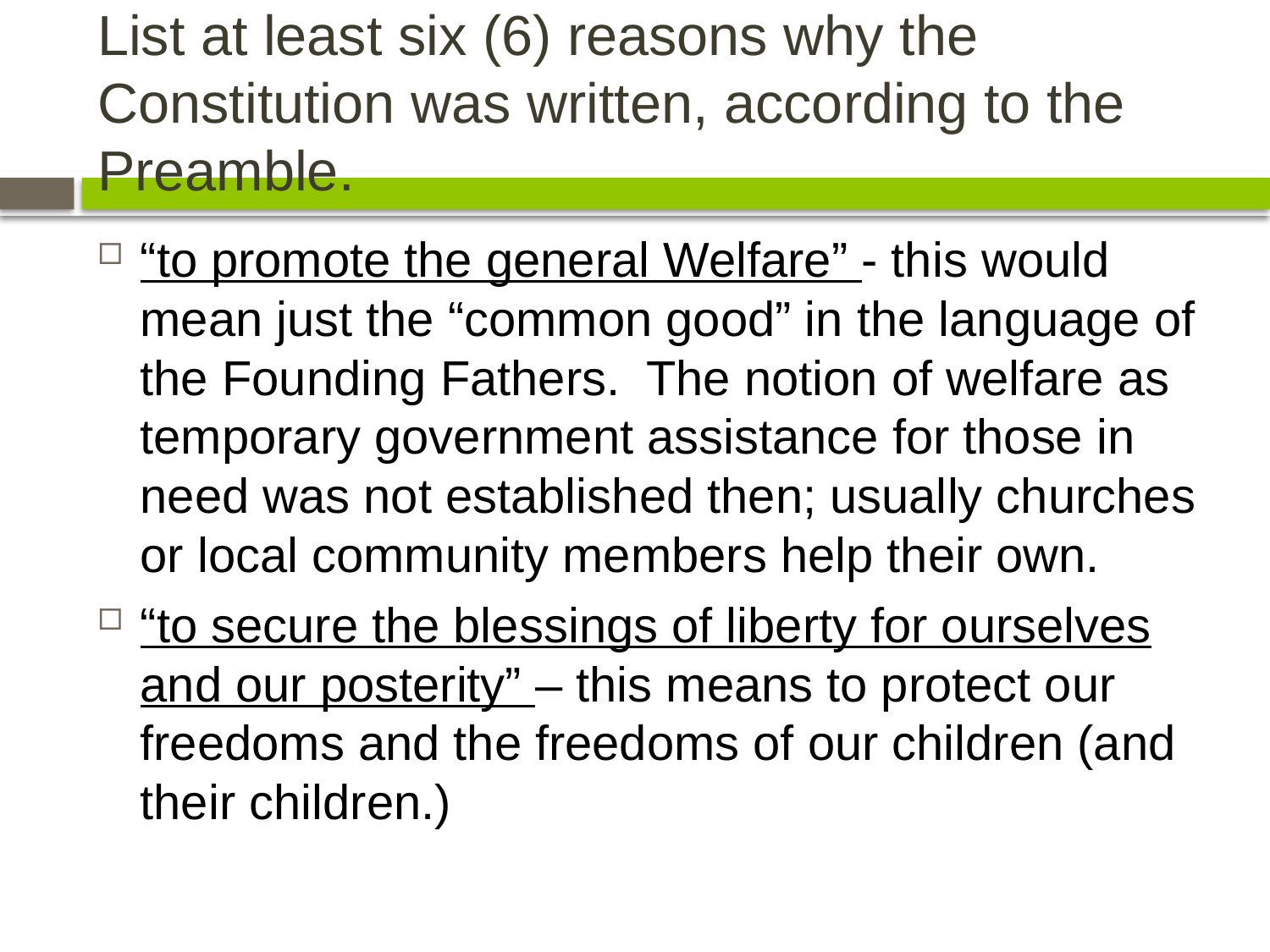

# List at least six (6) reasons why the Constitution was written, according to the Preamble.
“to promote the general Welfare” - this would mean just the “common good” in the language of the Founding Fathers.  The notion of welfare as temporary government assistance for those in need was not established then; usually churches or local community members help their own.
“to secure the blessings of liberty for ourselves and our posterity” – this means to protect our freedoms and the freedoms of our children (and their children.)